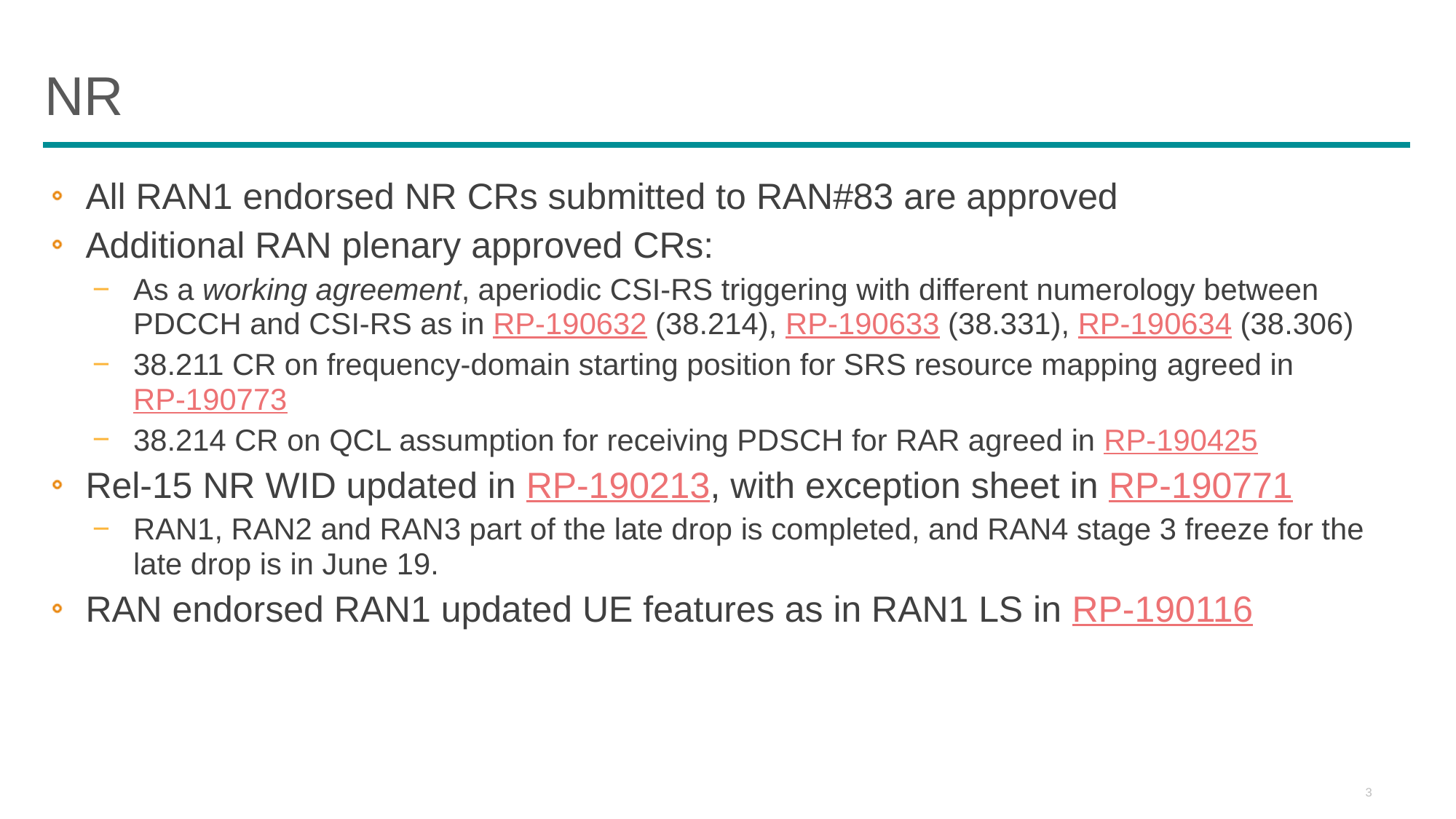

# NR
All RAN1 endorsed NR CRs submitted to RAN#83 are approved
Additional RAN plenary approved CRs:
As a working agreement, aperiodic CSI-RS triggering with different numerology between PDCCH and CSI-RS as in RP-190632 (38.214), RP-190633 (38.331), RP-190634 (38.306)
38.211 CR on frequency-domain starting position for SRS resource mapping agreed in RP-190773
38.214 CR on QCL assumption for receiving PDSCH for RAR agreed in RP-190425
Rel-15 NR WID updated in RP-190213, with exception sheet in RP-190771
RAN1, RAN2 and RAN3 part of the late drop is completed, and RAN4 stage 3 freeze for the late drop is in June 19.
RAN endorsed RAN1 updated UE features as in RAN1 LS in RP-190116